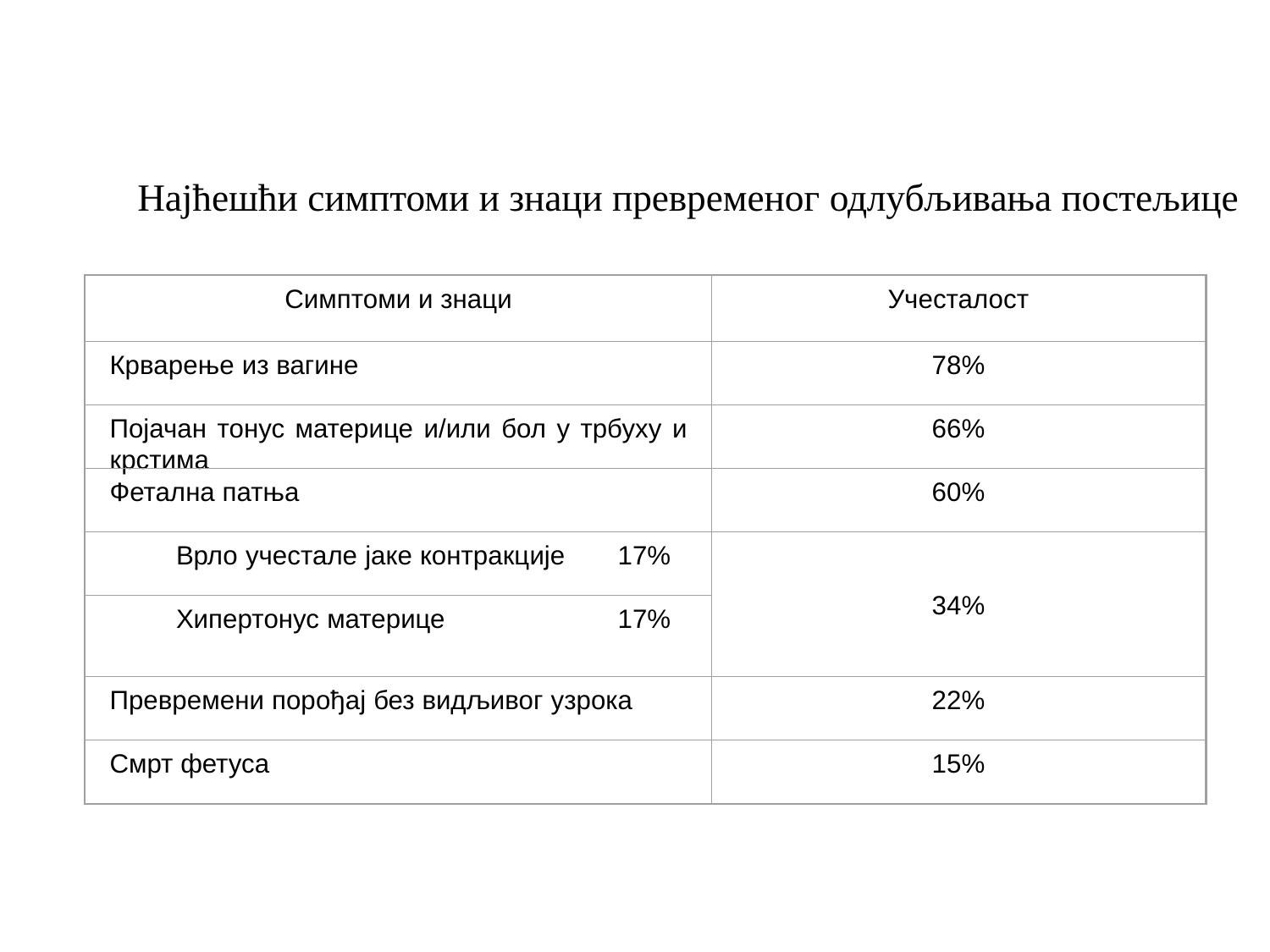

# Најћешћи симптоми и знаци превременог одлубљивања постељице

Симптоми и знаци

Учесталост

Крварење из вагине

78%

Појачан тонус материце и/или бол у трбуху и крстима

66%

Фетална патња

60%

	Врло учестале јаке контракције 	17%

34%

	Хипертонус материце		17%

Превремени порођај без видљивог узрока

22%

Смрт фетуса

15%